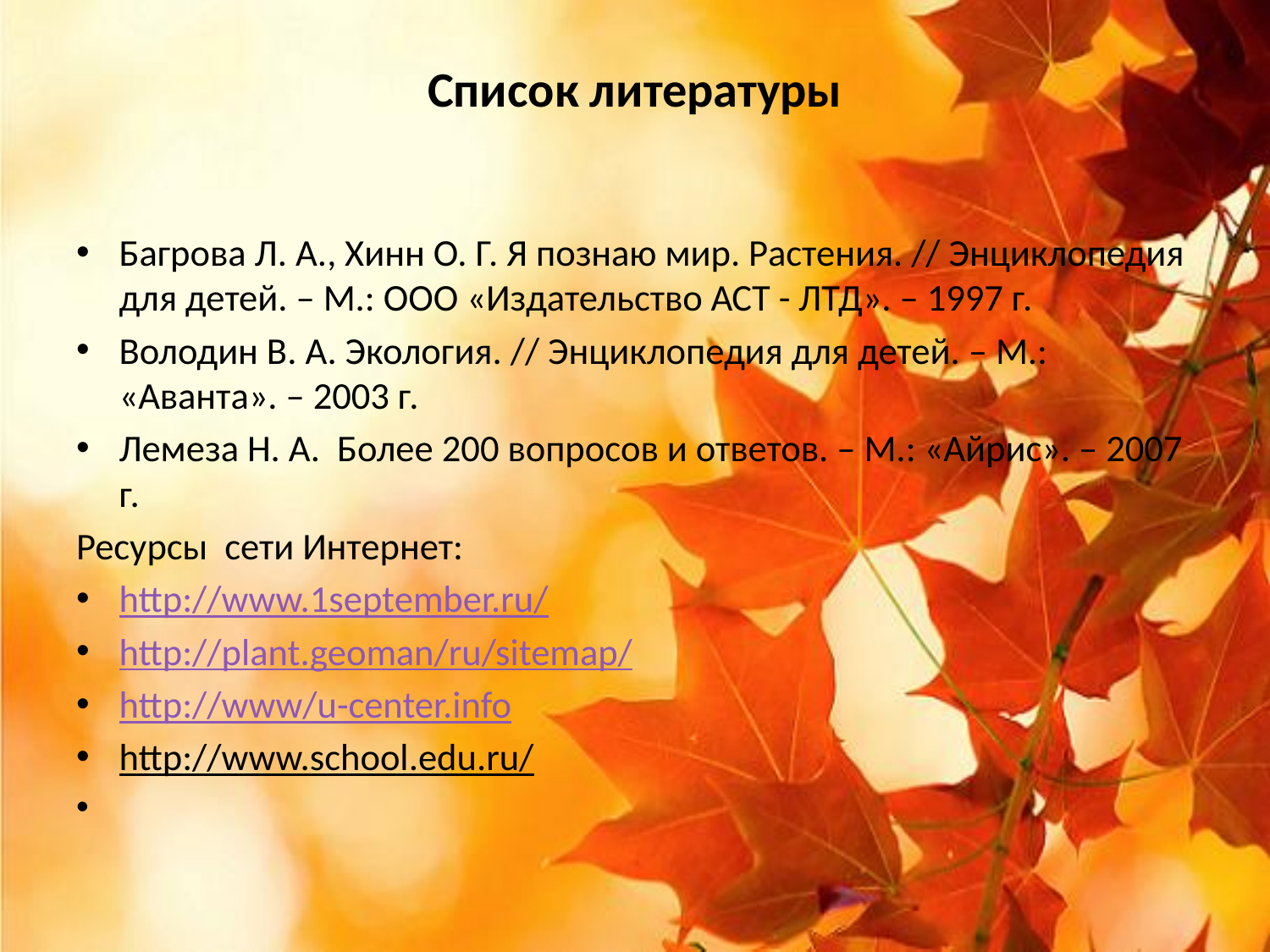

# Список литературы
Багрова Л. А., Хинн О. Г. Я познаю мир. Растения. // Энциклопедия для детей. – М.: ООО «Издательство АСТ - ЛТД». – 1997 г.
Володин В. А. Экология. // Энциклопедия для детей. – М.: «Аванта». – 2003 г.
Лемеза Н. А.  Более 200 вопросов и ответов. – М.: «Айрис». – 2007 г.
Ресурсы  сети Интернет:
http://www.1september.ru/
http://plant.geoman/ru/sitemap/
http://www/u-center.info
http://www.school.edu.ru/